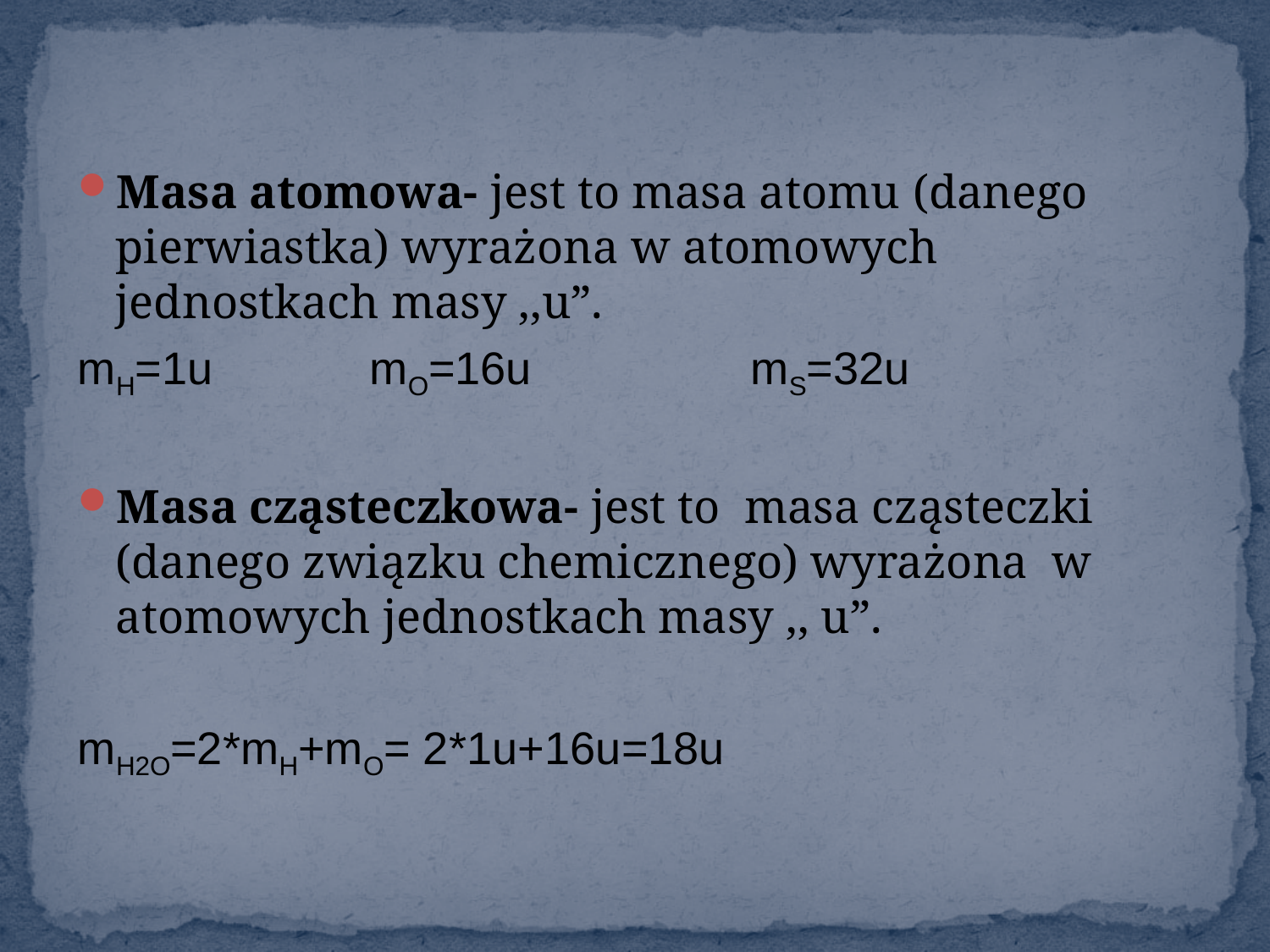

Masa atomowa- jest to masa atomu (danego pierwiastka) wyrażona w atomowych jednostkach masy ,,u”.
mH=1u		mO=16u		mS=32u

Masa cząsteczkowa- jest to  masa cząsteczki  (danego związku chemicznego) wyrażona  w atomowych jednostkach masy ,, u”.

mH2O=2*mH+mO= 2*1u+16u=18u